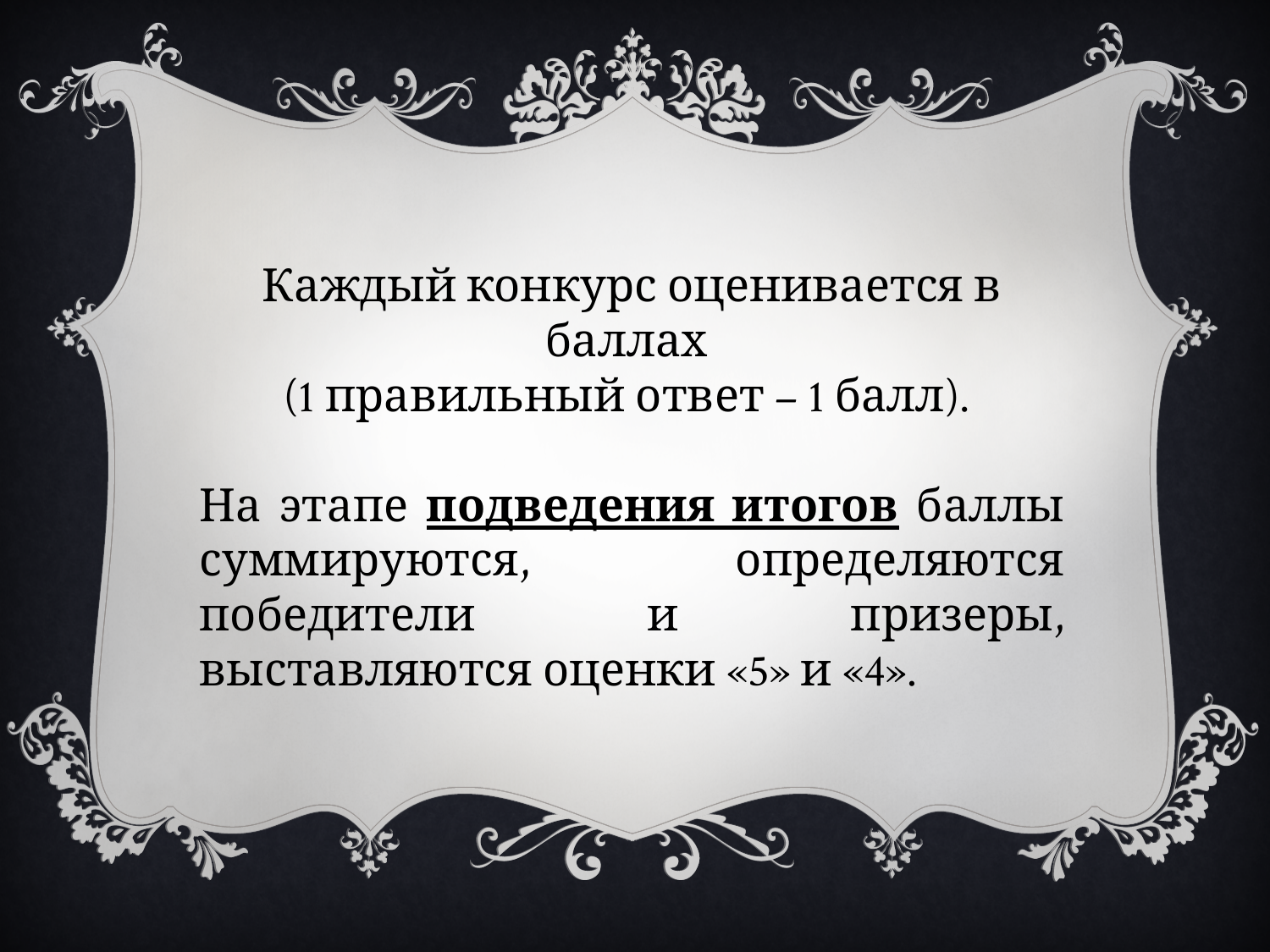

Каждый конкурс оценивается в баллах
(1 правильный ответ – 1 балл).

На этапе подведения итогов баллы суммируются, определяются победители и призеры, выставляются оценки «5» и «4».